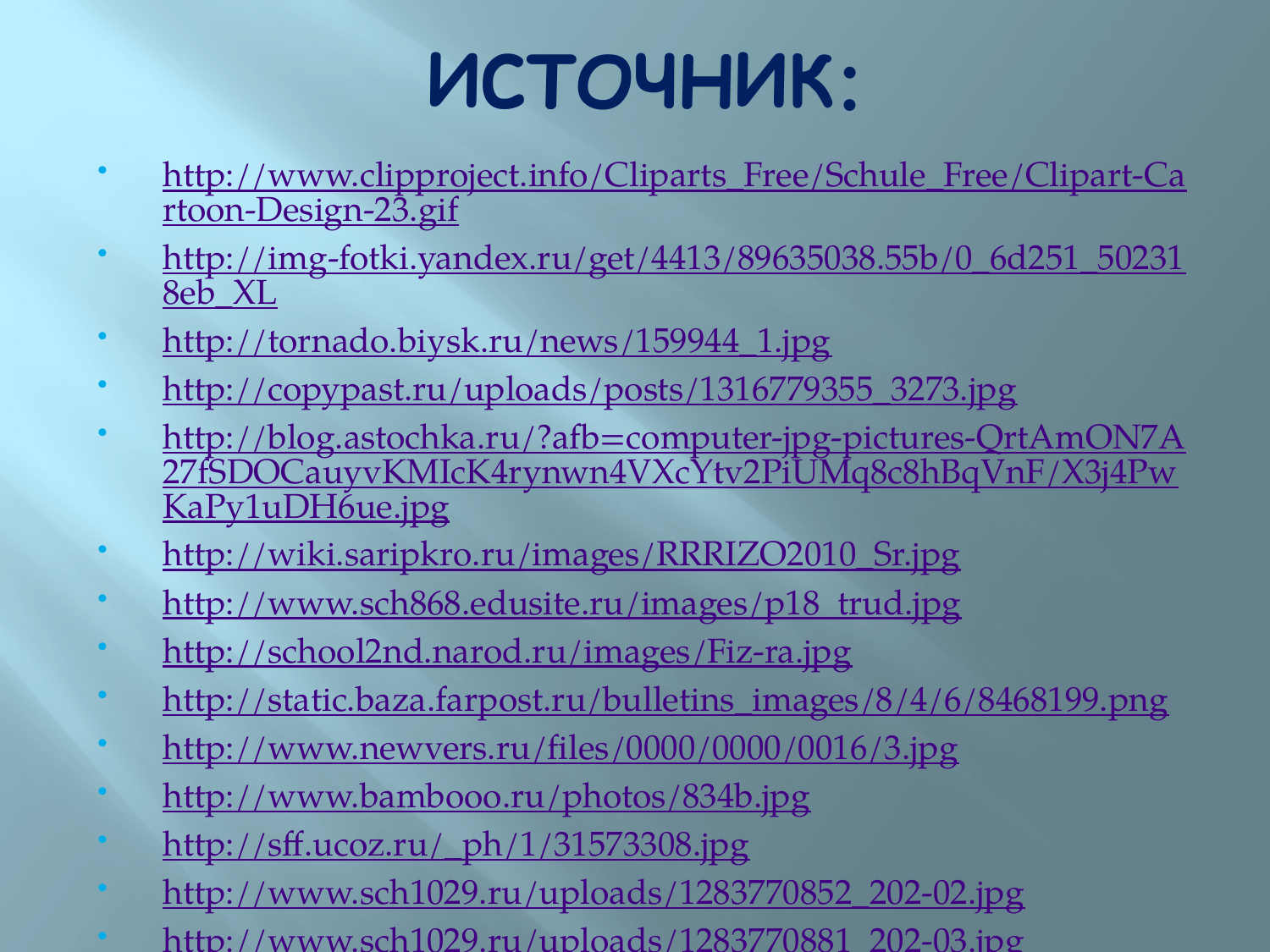

# ИСТОЧНИК:
http://www.clipproject.info/Cliparts_Free/Schule_Free/Clipart-Cartoon-Design-23.gif
http://img-fotki.yandex.ru/get/4413/89635038.55b/0_6d251_502318eb_XL
http://tornado.biysk.ru/news/159944_1.jpg
http://copypast.ru/uploads/posts/1316779355_3273.jpg
http://blog.astochka.ru/?afb=computer-jpg-pictures-QrtAmON7A27fSDOCauyvKMIcK4rynwn4VXcYtv2PiUMq8c8hBqVnF/X3j4PwKaPy1uDH6ue.jpg
http://wiki.saripkro.ru/images/RRRIZO2010_Sr.jpg
http://www.sch868.edusite.ru/images/p18_trud.jpg
http://school2nd.narod.ru/images/Fiz-ra.jpg
http://static.baza.farpost.ru/bulletins_images/8/4/6/8468199.png
http://www.newvers.ru/files/0000/0000/0016/3.jpg
http://www.bambooo.ru/photos/834b.jpg
http://sff.ucoz.ru/_ph/1/31573308.jpg
http://www.sch1029.ru/uploads/1283770852_202-02.jpg
http://www.sch1029.ru/uploads/1283770881_202-03.jpg
http://www.metronews.ru/_internal/gxml!0/4dntvuhh2yeo4npyb3igdet73odaolf$plzup7bvy75rbl8bv7yswejisym6uj7.jpeg